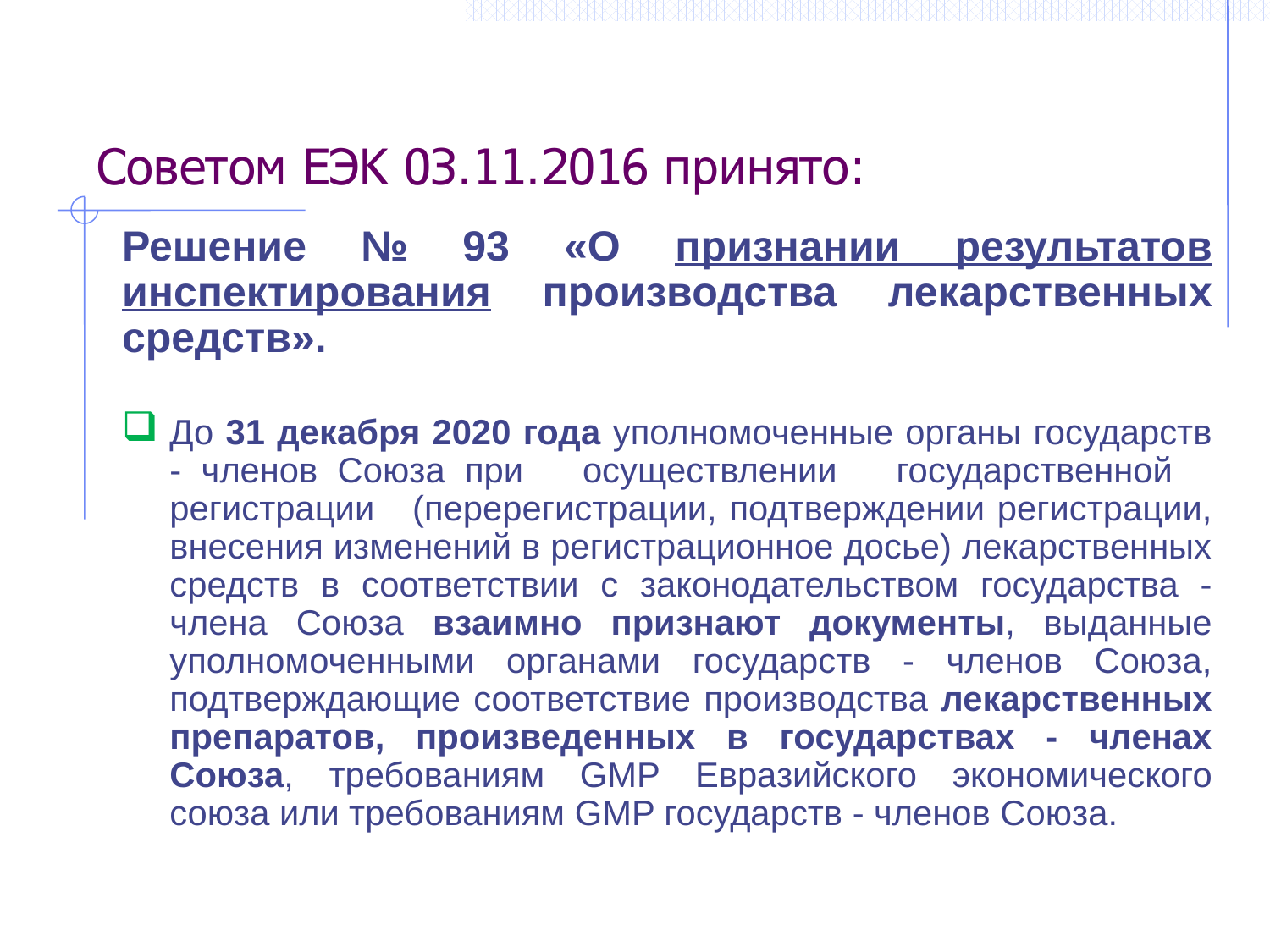

# Советом ЕЭК 03.11.2016 принято:
Решение № 93 «О признании результатов инспектирования производства лекарственных средств».

До 31 декабря 2020 года уполномоченные органы государств - членов Союза при   осуществлении   государственной   регистрации   (перерегистрации, подтверждении регистрации, внесения изменений в регистрационное досье) лекарственных средств в соответствии с законодательством государства - члена Союза взаимно признают документы, выданные уполномоченными органами государств - членов Союза, подтверждающие соответствие производства лекарственных препаратов, произведенных в государствах - членах Союза, требованиям GMP Евразийского экономического союза или требованиям GMP государств - членов Союза.